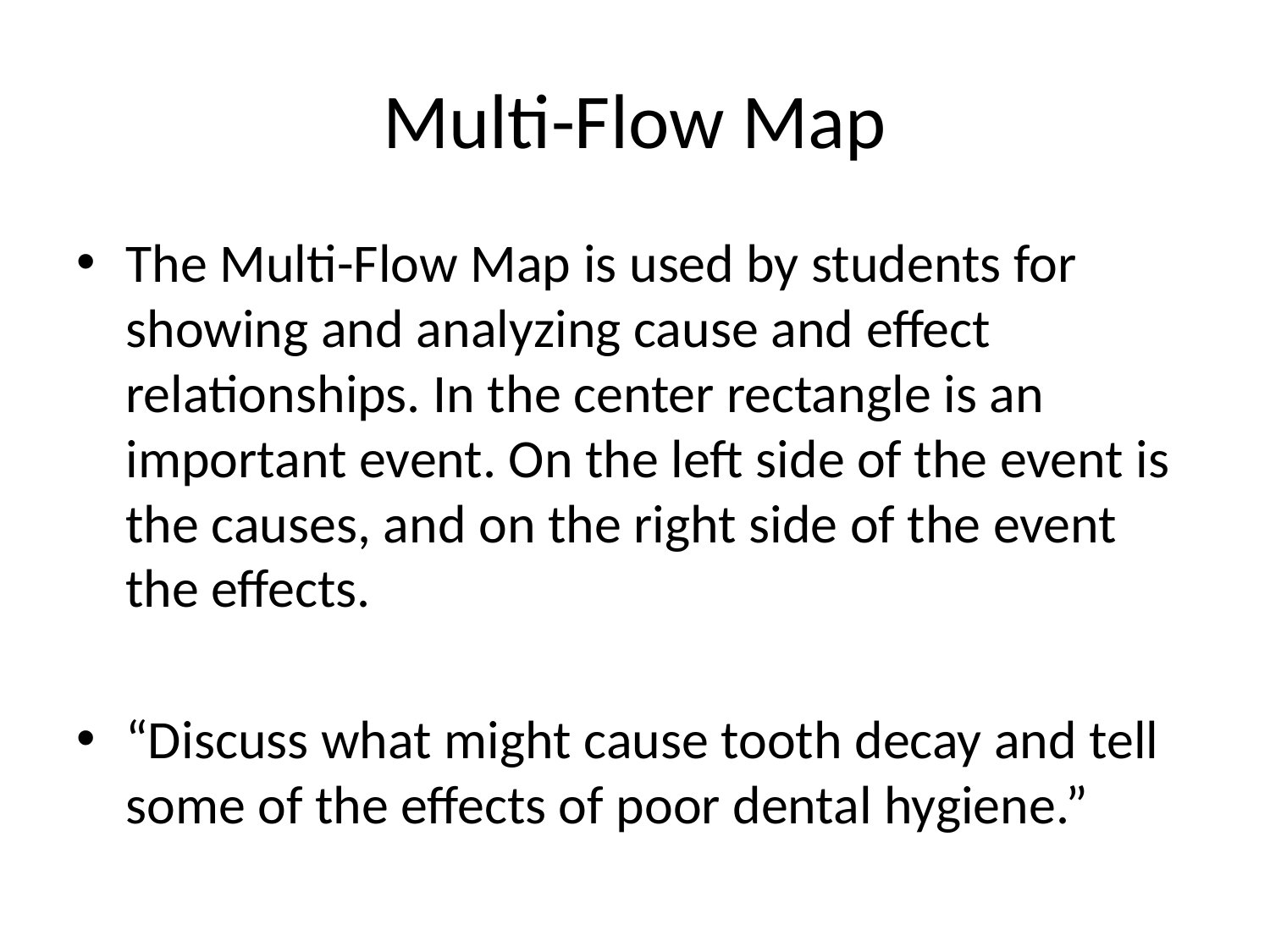

# Multi-Flow Map
The Multi-Flow Map is used by students for showing and analyzing cause and effect relationships. In the center rectangle is an important event. On the left side of the event is the causes, and on the right side of the event the effects.

“Discuss what might cause tooth decay and tell some of the effects of poor dental hygiene.”